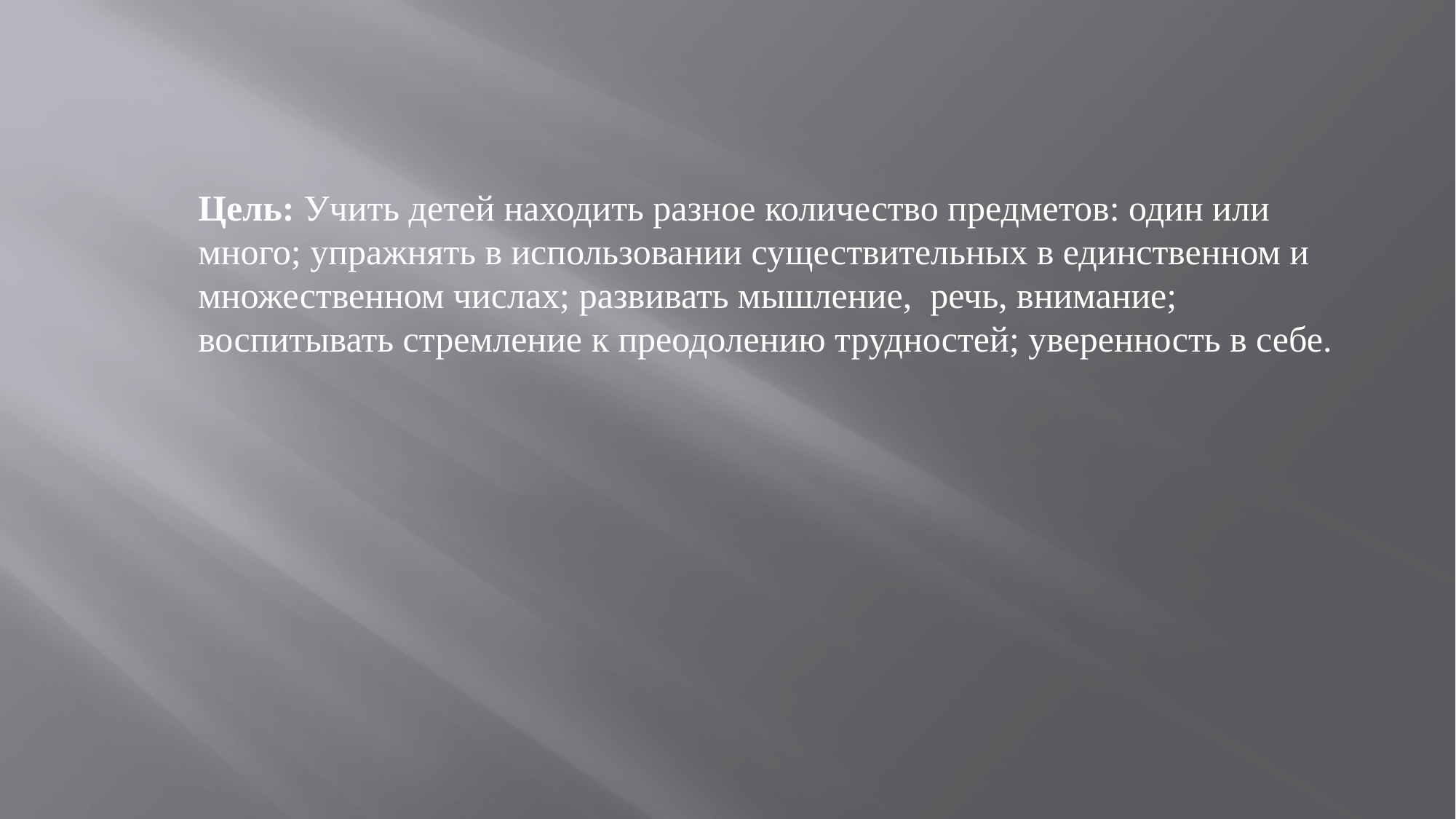

Цель: Учить детей находить разное количество предметов: один или много; упражнять в использовании существительных в единственном и множественном числах; развивать мышление,  речь, внимание; воспитывать стремление к преодолению трудностей; уверенность в себе.